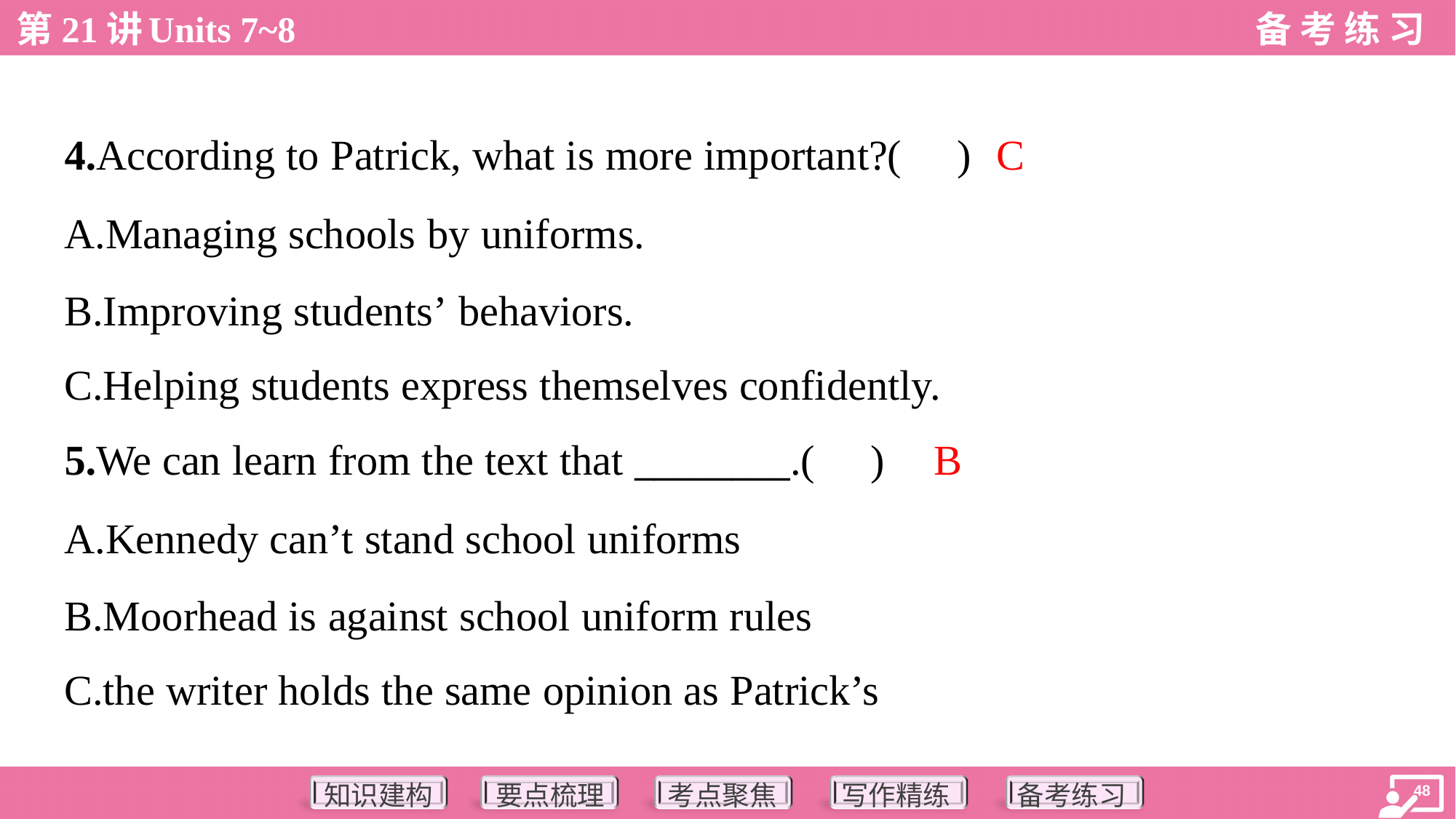

C
4.According to Patrick, what is more important?(     )
A.Managing schools by uniforms.
B.Improving students’ behaviors.
C.Helping students express themselves confidently.
B
5.We can learn from the text that ________.(     )
A.Kennedy can’t stand school uniforms
B.Moorhead is against school uniform rules
C.the writer holds the same opinion as Patrick’s